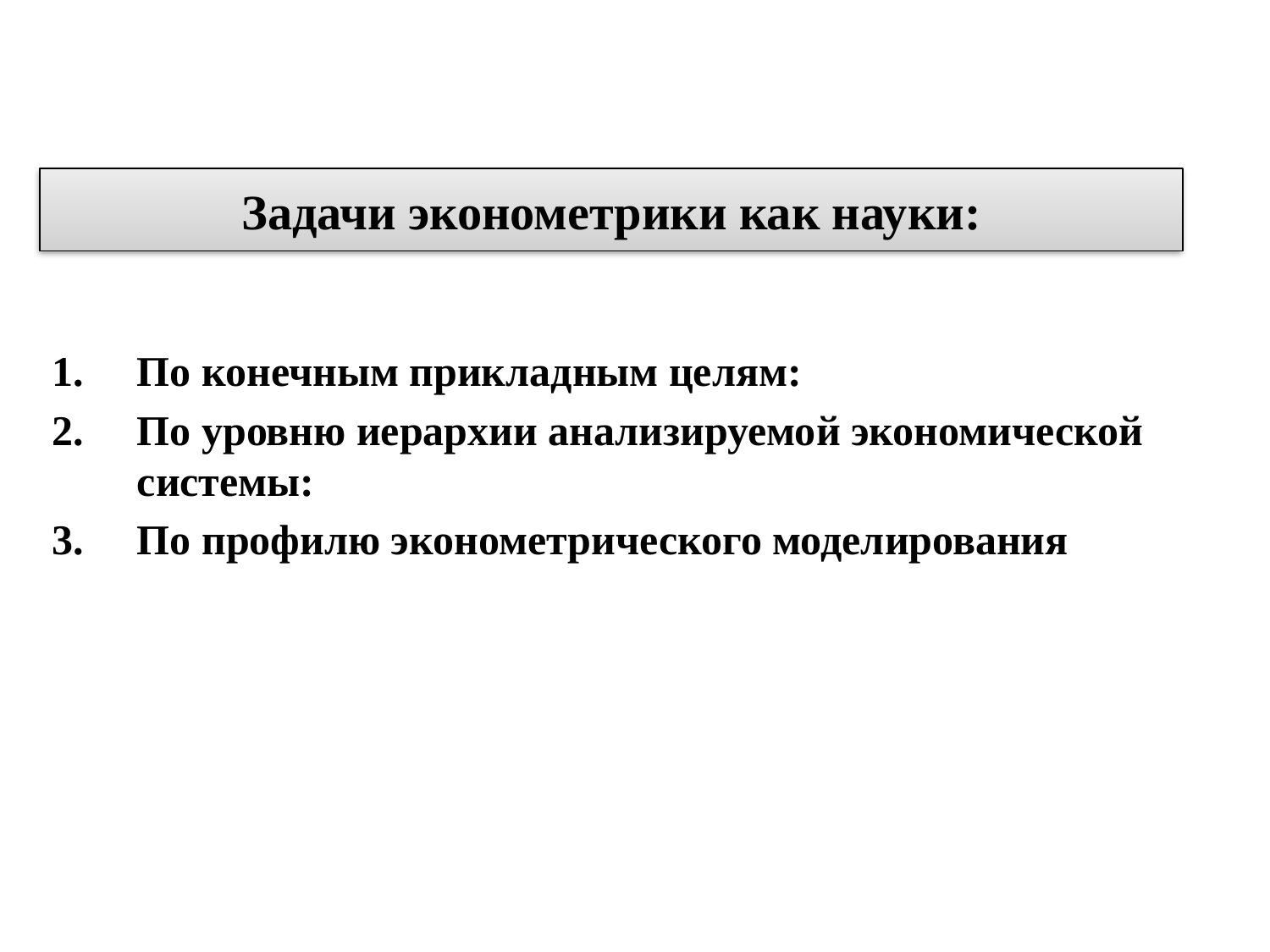

# Задачи эконометрики как науки:
По конечным прикладным целям:
По уровню иерархии анализируемой экономической системы:
По профилю эконометрического моделирования